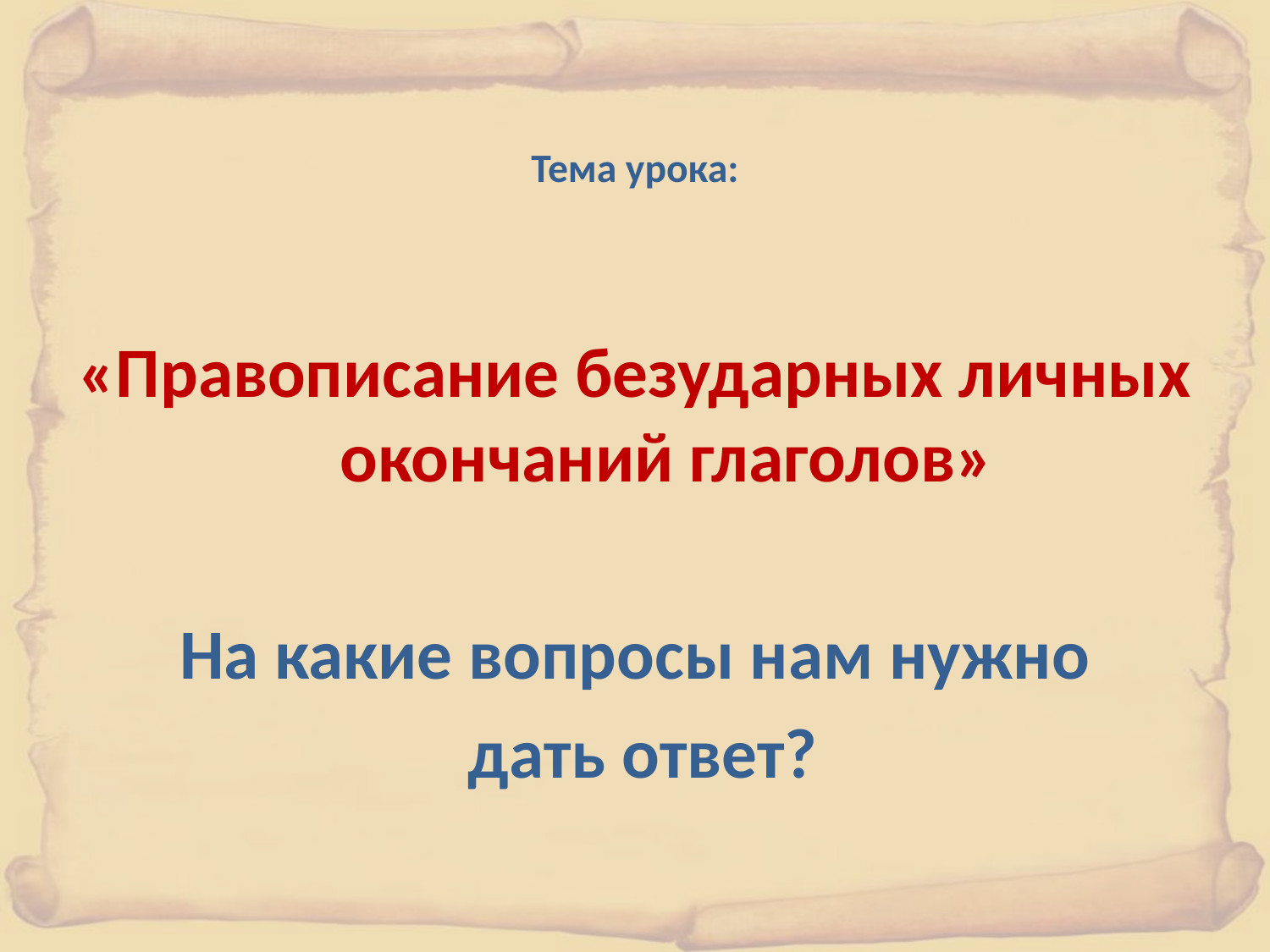

# Тема урока:

«Правописание безударных личных  окончаний глаголов»

На какие вопросы нам нужно
 дать ответ?